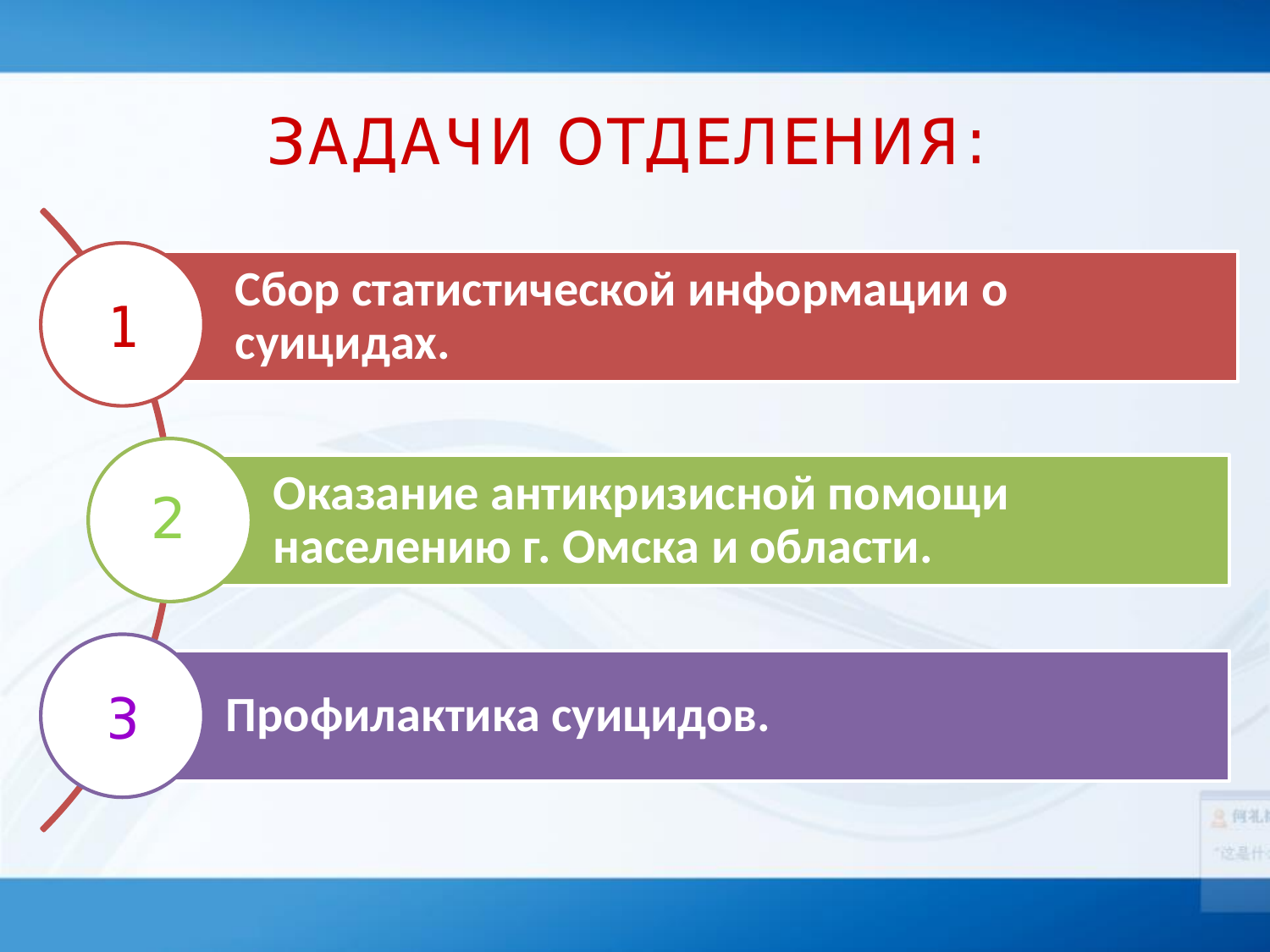

ЗАДАЧИ ОТДЕЛЕНИЯ:
Сбор статистической информации о суицидах.
Оказание антикризисной помощи населению г. Омска и области.
Профилактика суицидов.
 1
 2
 3